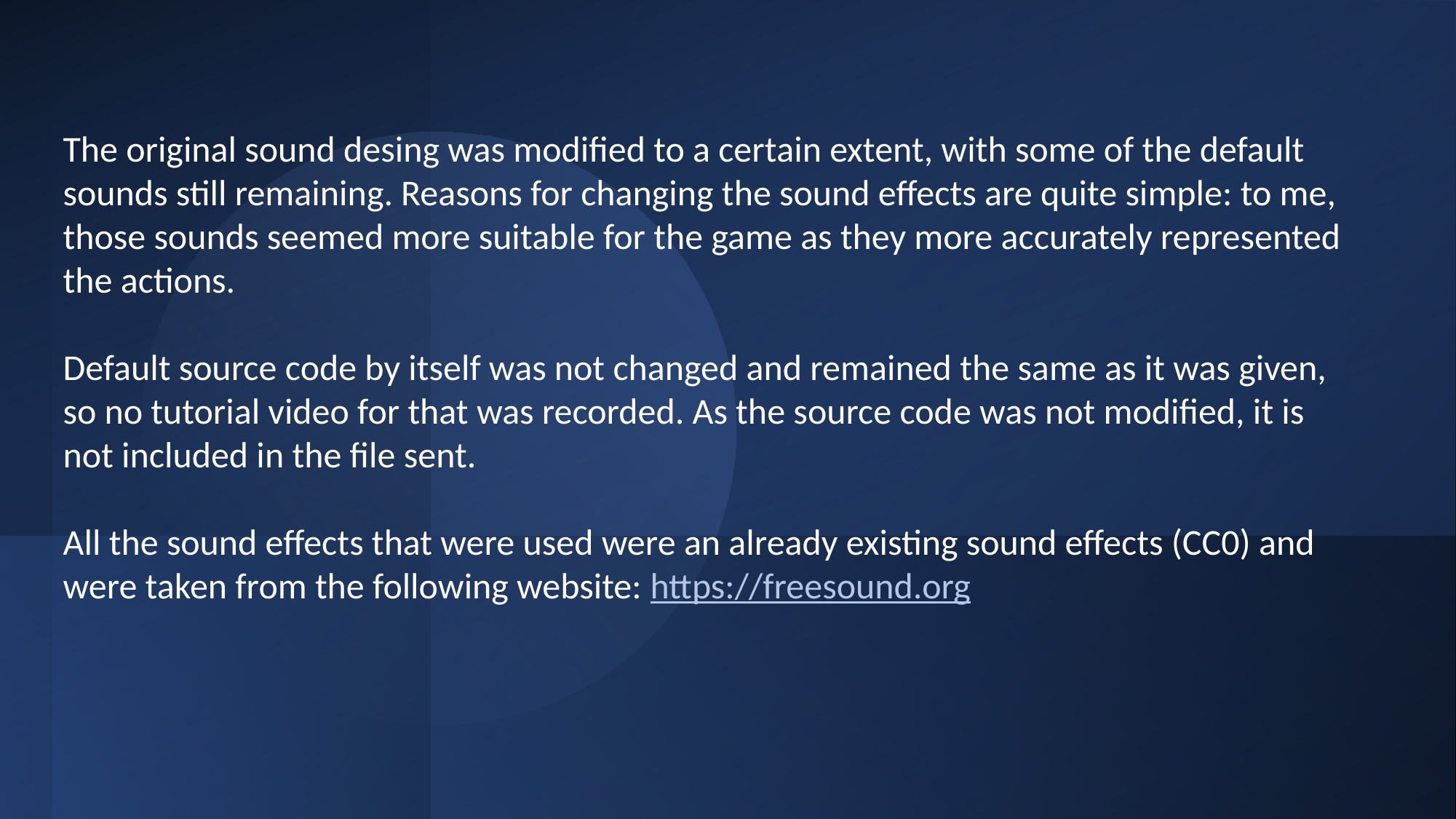

The original sound desing was modified to a certain extent, with some of the default sounds still remaining. Reasons for changing the sound effects are quite simple: to me, those sounds seemed more suitable for the game as they more accurately represented the actions.

Default source code by itself was not changed and remained the same as it was given, so no tutorial video for that was recorded. As the source code was not modified, it is not included in the file sent.

All the sound effects that were used were an already existing sound effects (CC0) and were taken from the following website: https://freesound.org